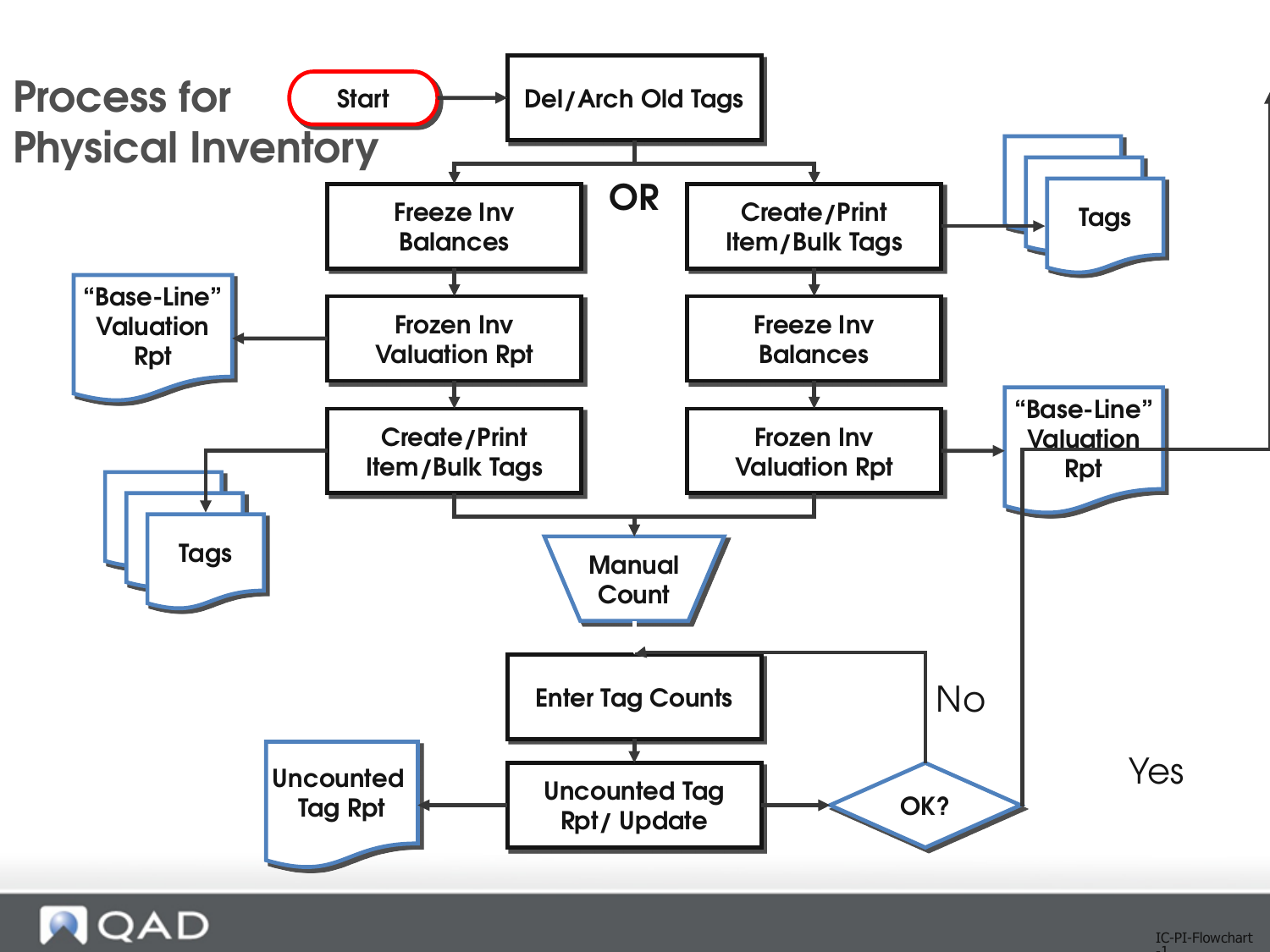

Del/Arch Old Tags

# Process for Physical Inventory
Start

Tags

OR
Freeze Inv
Balances
Create/Print
Item/Bulk Tags
“Base-Line”
Valuation
Rpt
Frozen Inv
Valuation Rpt
Freeze Inv
Balances
“Base-Line”
Valuation
Rpt
Create/Print
Item/Bulk Tags
Frozen Inv
Valuation Rpt
Tags
Tags
Tags
Manual
Count
Enter Tag Counts
No
Uncounted
Tag Rpt
Yes
Uncounted Tag
Rpt/ Update
OK?
IC-PI-Flowchart-1